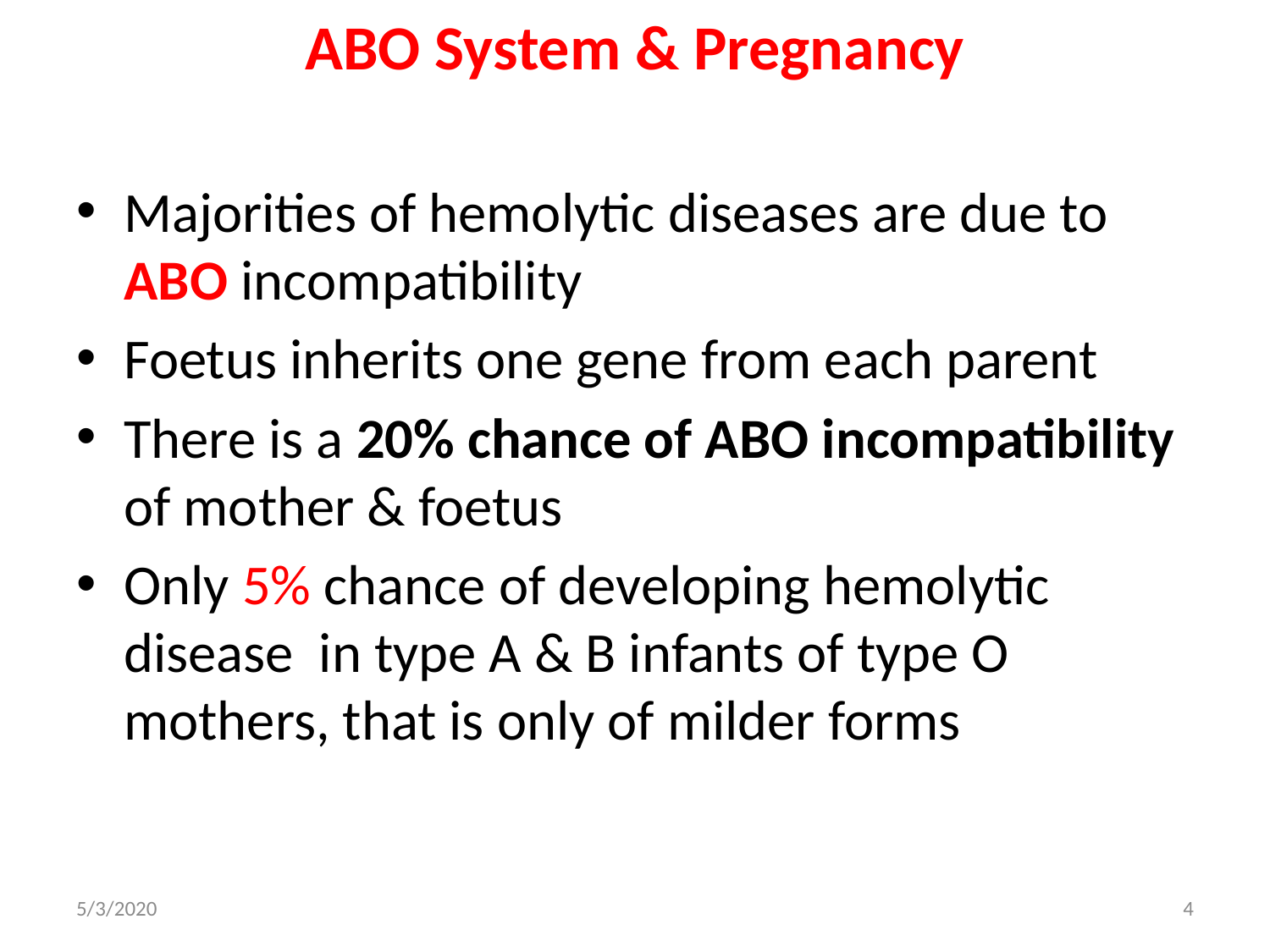

# ABO System & Pregnancy
Majorities of hemolytic diseases are due to ABO incompatibility
Foetus inherits one gene from each parent
There is a 20% chance of ABO incompatibility of mother & foetus
Only 5% chance of developing hemolytic disease  in type A & B infants of type O mothers, that is only of milder forms
5/3/2020
4